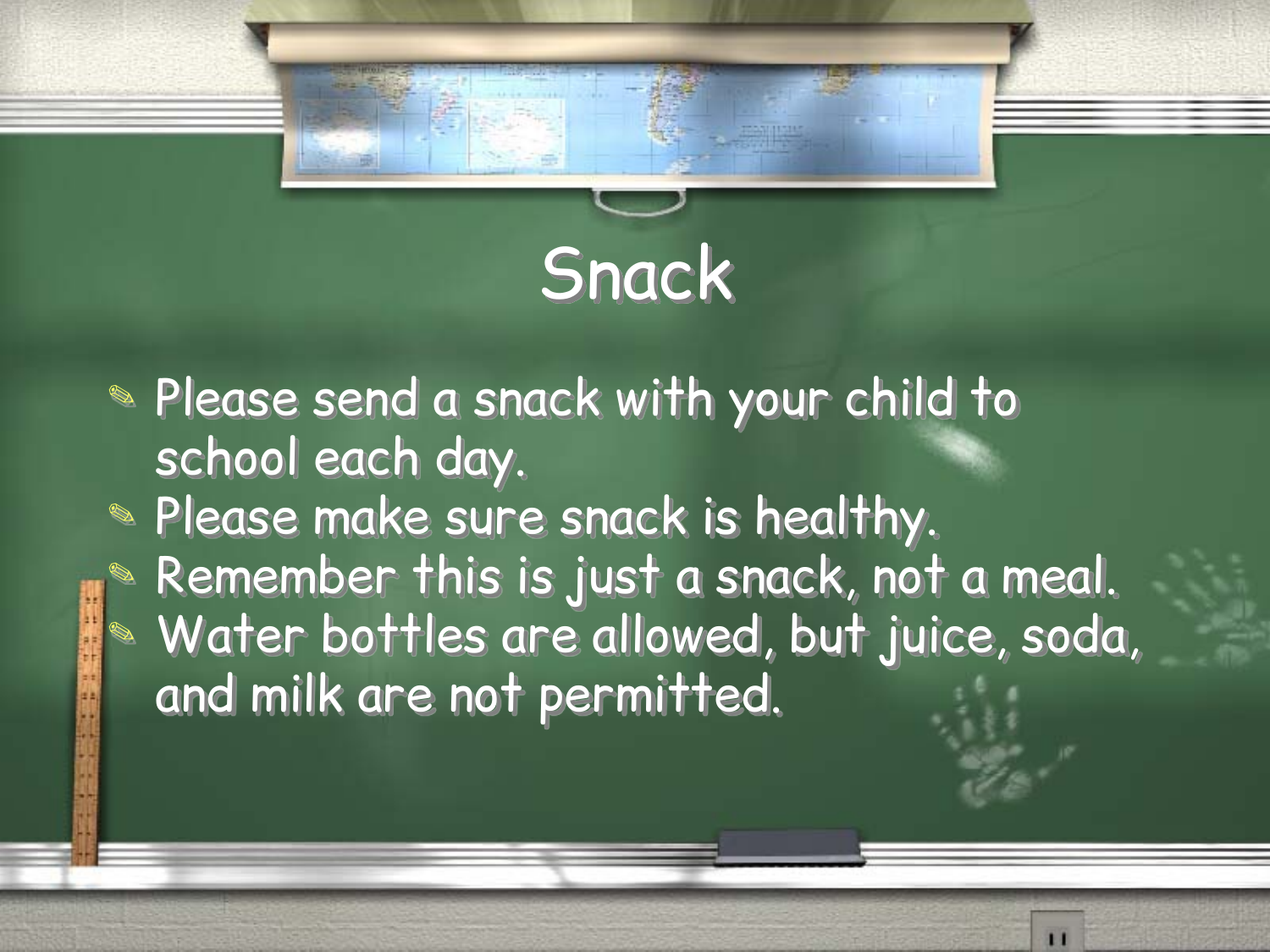

# Snack
Please send a snack with your child to school each day.
Please make sure snack is healthy.
Remember this is just a snack, not a meal.
Water bottles are allowed, but juice, soda, and milk are not permitted.